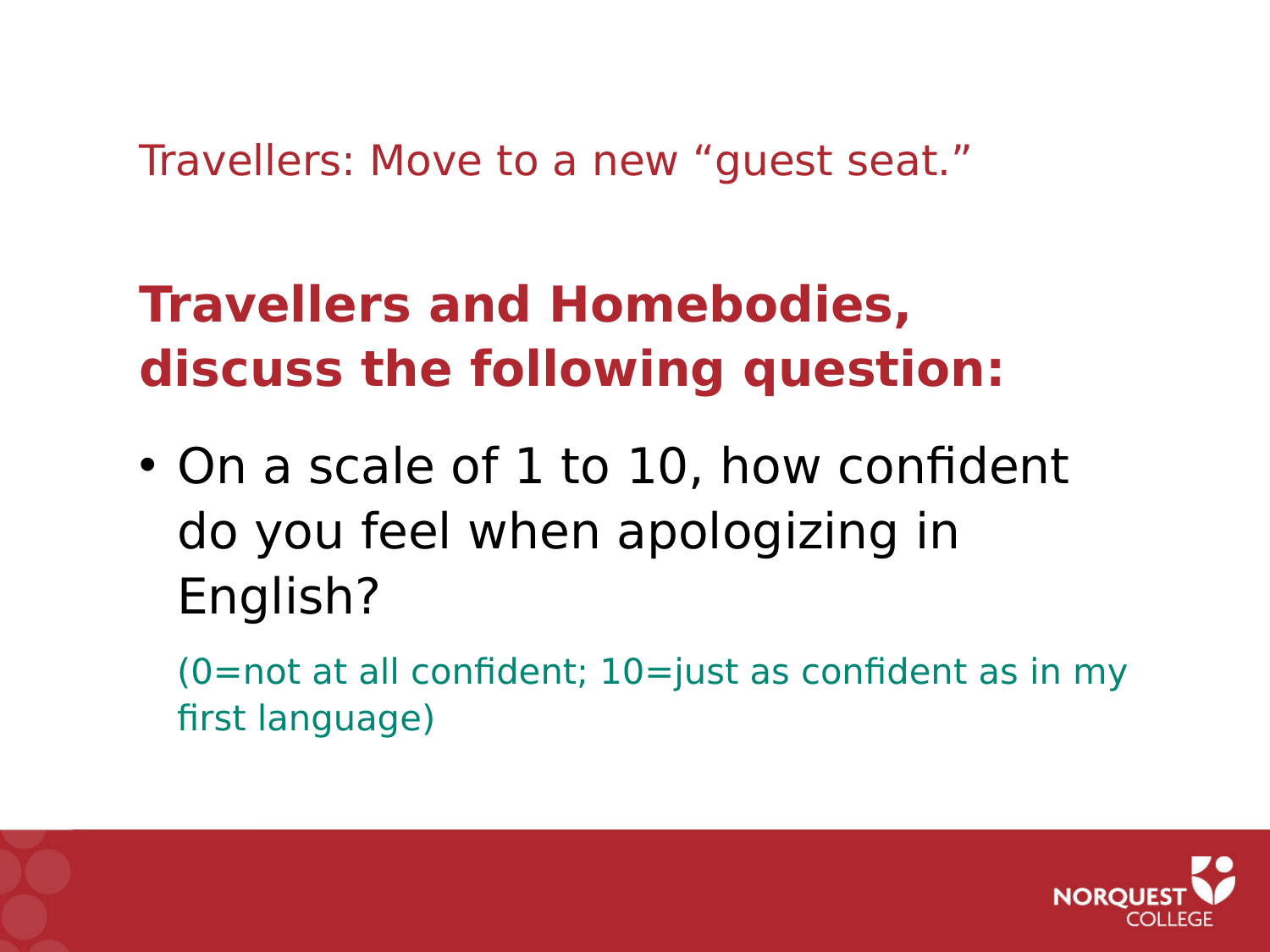

Travellers: Move to a new “guest seat.”
Travellers and Homebodies, discuss the following question:
On a scale of 1 to 10, how confident do you feel when apologizing in English?
(0=not at all confident; 10=just as confident as in my first language)